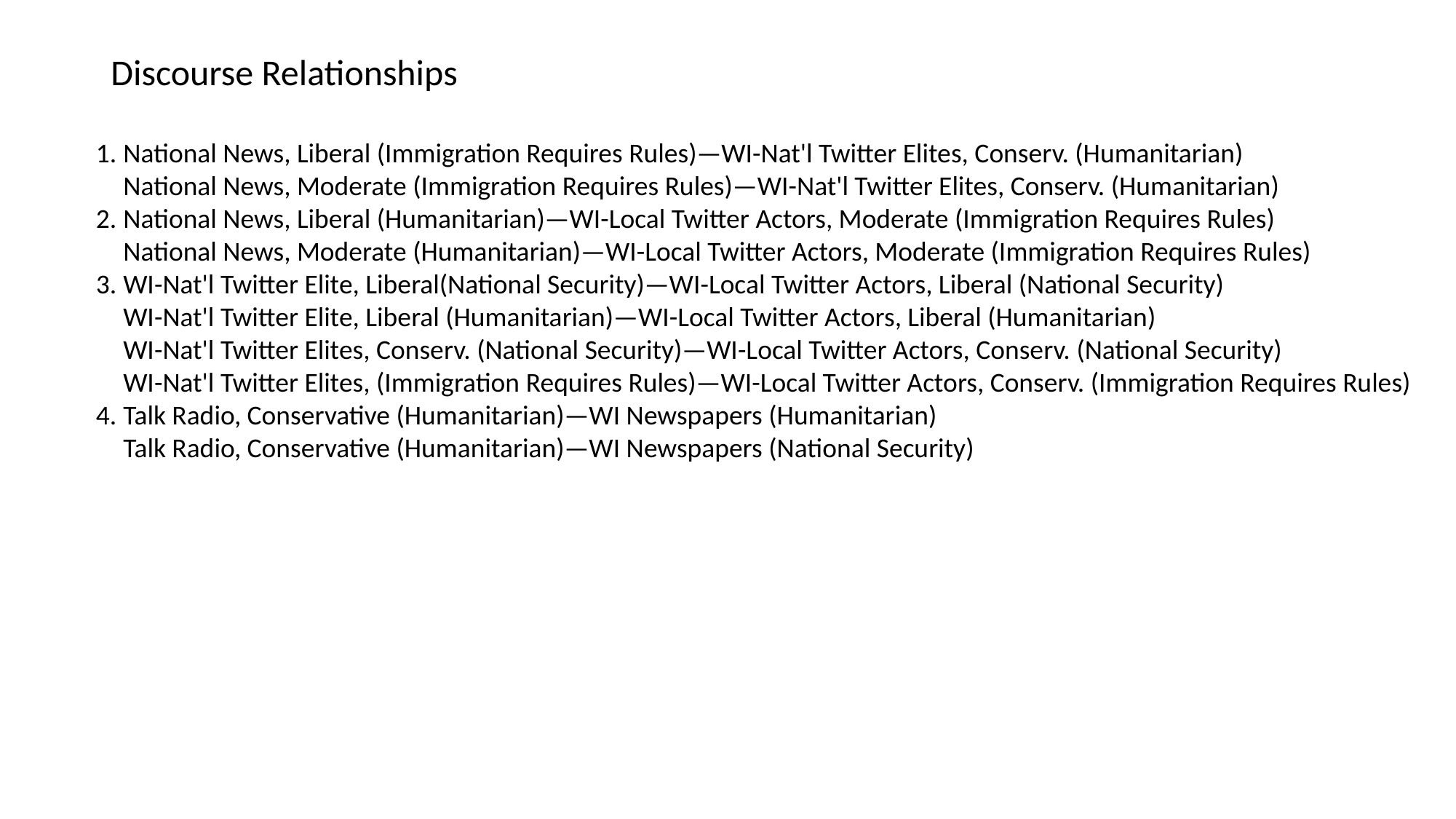

# Discourse Relationships
National News, Liberal (Immigration Requires Rules)—WI-Nat'l Twitter Elites, Conserv. (Humanitarian)
National News, Moderate (Immigration Requires Rules)—WI-Nat'l Twitter Elites, Conserv. (Humanitarian)
National News, Liberal (Humanitarian)—WI-Local Twitter Actors, Moderate (Immigration Requires Rules)
National News, Moderate (Humanitarian)—WI-Local Twitter Actors, Moderate (Immigration Requires Rules)
WI-Nat'l Twitter Elite, Liberal(National Security)—WI-Local Twitter Actors, Liberal (National Security)
WI-Nat'l Twitter Elite, Liberal (Humanitarian)—WI-Local Twitter Actors, Liberal (Humanitarian)
WI-Nat'l Twitter Elites, Conserv. (National Security)—WI-Local Twitter Actors, Conserv. (National Security)
WI-Nat'l Twitter Elites, (Immigration Requires Rules)—WI-Local Twitter Actors, Conserv. (Immigration Requires Rules)
Talk Radio, Conservative (Humanitarian)—WI Newspapers (Humanitarian)
Talk Radio, Conservative (Humanitarian)—WI Newspapers (National Security)